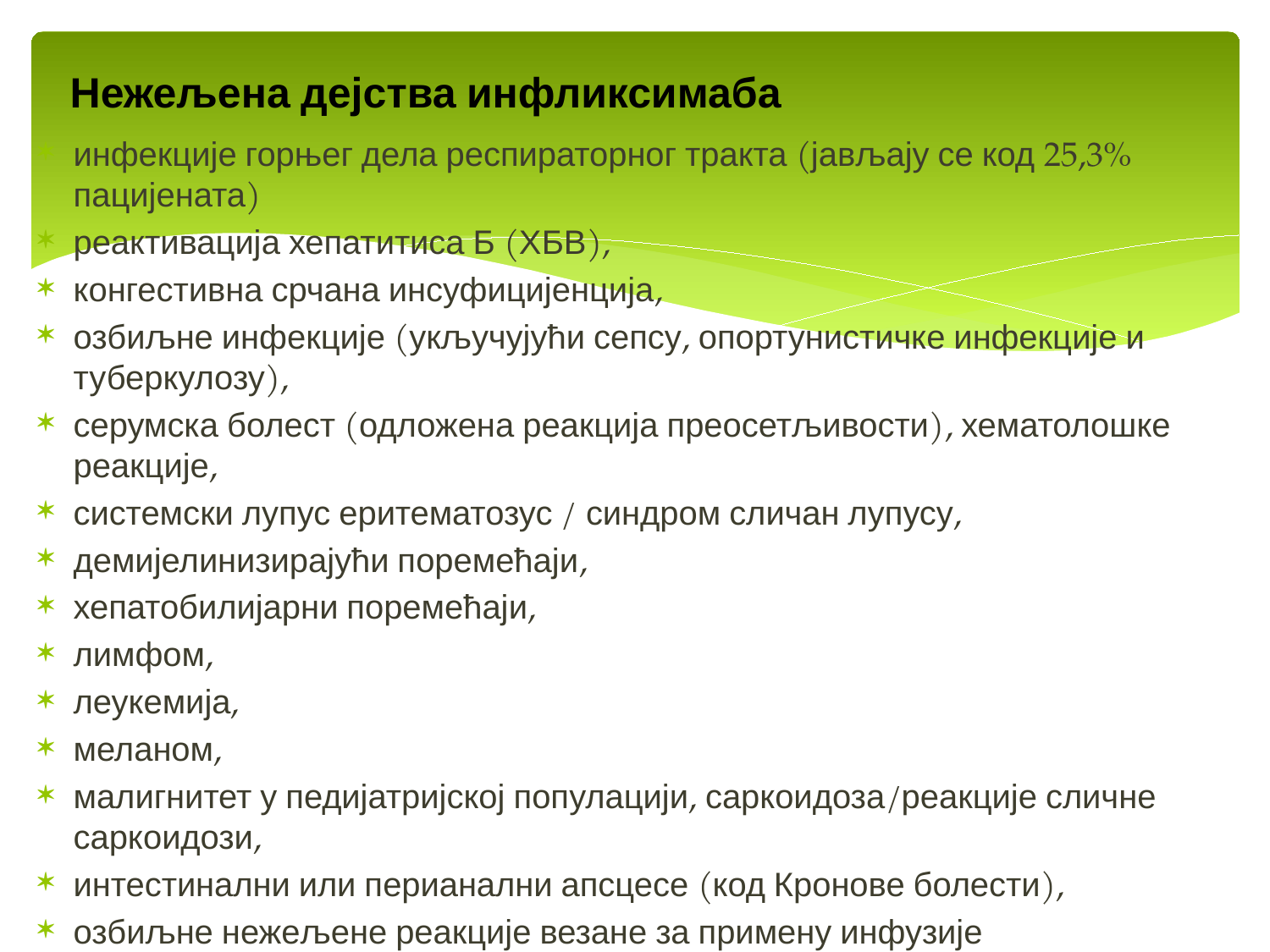

# Нежељена дејства инфликсимаба
инфекције горњег дела респираторног тракта (јављају се код 25,3% пацијената)
реактивација хепатитиса Б (ХБВ),
конгестивна срчана инсуфицијенција,
озбиљне инфекције (укључујући сепсу, опортунистичке инфекције и туберкулозу),
серумска болест (одложена реакција преосетљивости), хематолошке реакције,
системски лупус еритематозус / синдром сличан лупусу,
демијелинизирајући поремећаји,
хепатобилијарни поремећаји,
лимфом,
леукемија,
меланом,
малигнитет у педијатријској популацији, саркоидоза/реакције сличне саркоидози,
интестинални или перианални апсцесе (код Кронове болести),
озбиљне нежељене реакције везане за примену инфузије